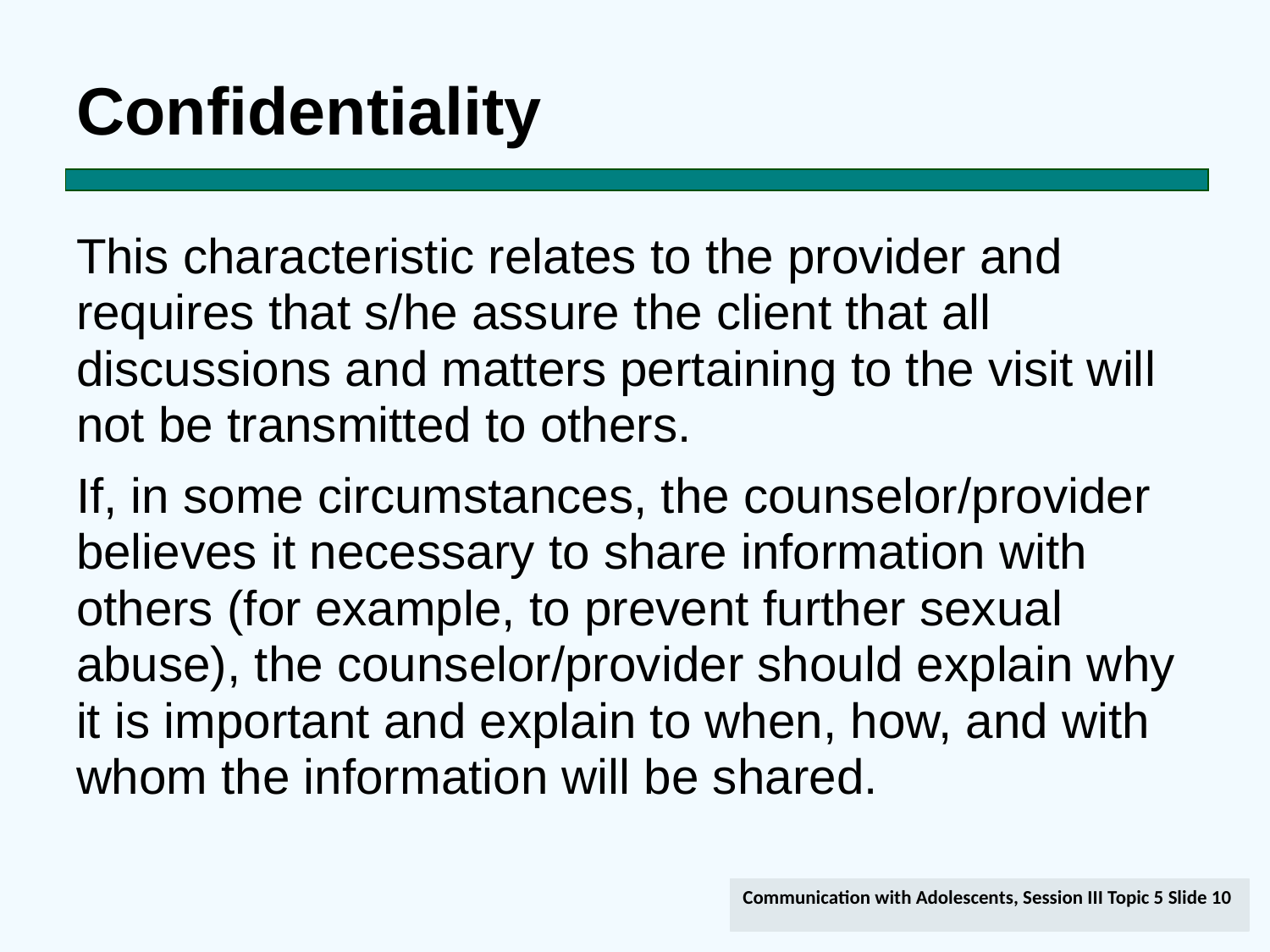

# Confidentiality
This characteristic relates to the provider and requires that s/he assure the client that all discussions and matters pertaining to the visit will not be transmitted to others.
If, in some circumstances, the counselor/provider believes it necessary to share information with others (for example, to prevent further sexual abuse), the counselor/provider should explain why it is important and explain to when, how, and with whom the information will be shared.
Communication with Adolescents, Session III Topic 5 Slide 10